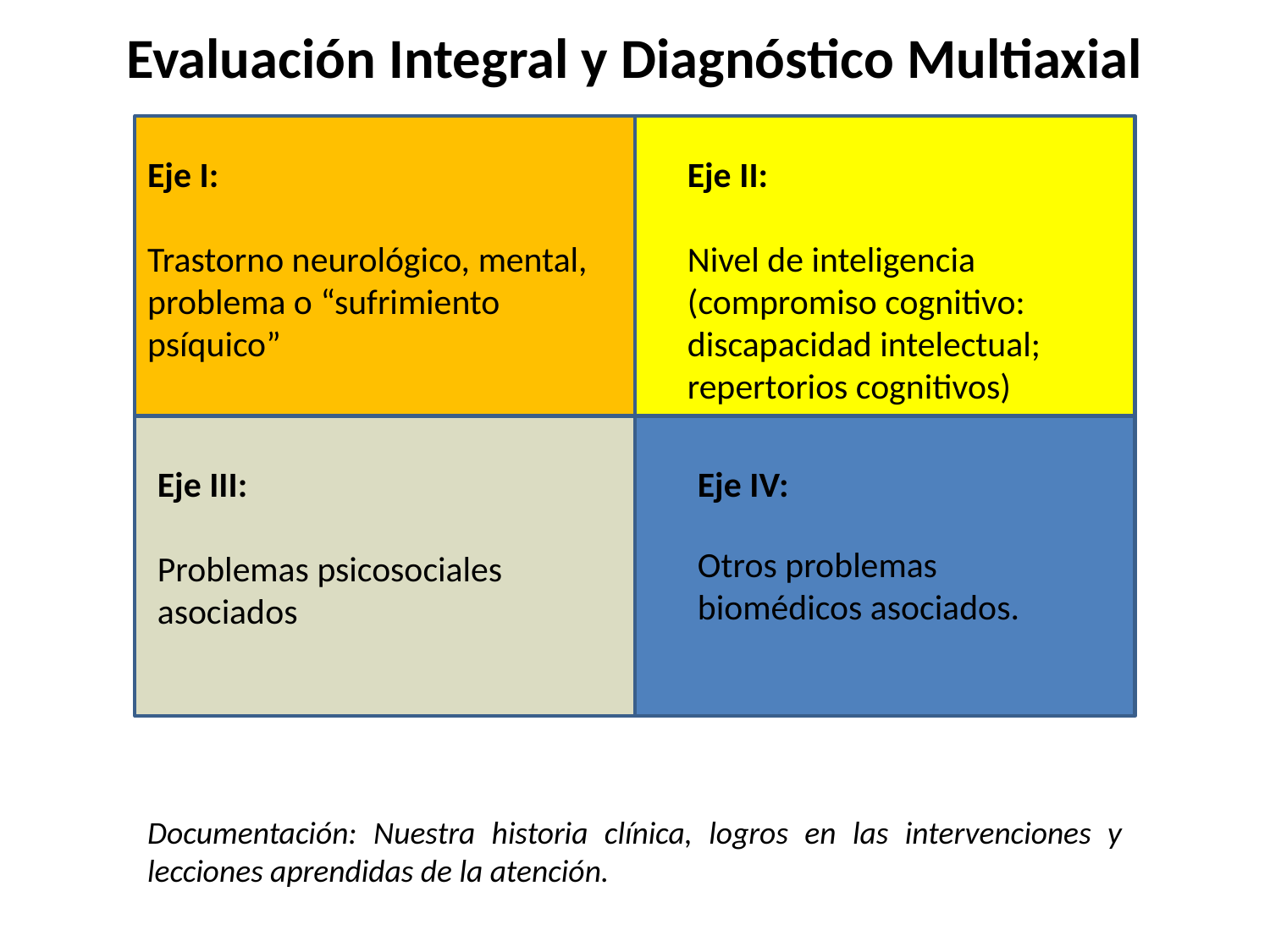

Evaluación Integral y Diagnóstico Multiaxial

Eje I:

Trastorno neurológico, mental, problema o “sufrimiento psíquico”
Eje II:

Nivel de inteligencia (compromiso cognitivo: discapacidad intelectual; repertorios cognitivos)

Eje III:

Problemas psicosociales asociados
Eje IV:

Otros problemas biomédicos asociados.

Documentación: Nuestra historia clínica, logros en las intervenciones y lecciones aprendidas de la atención.